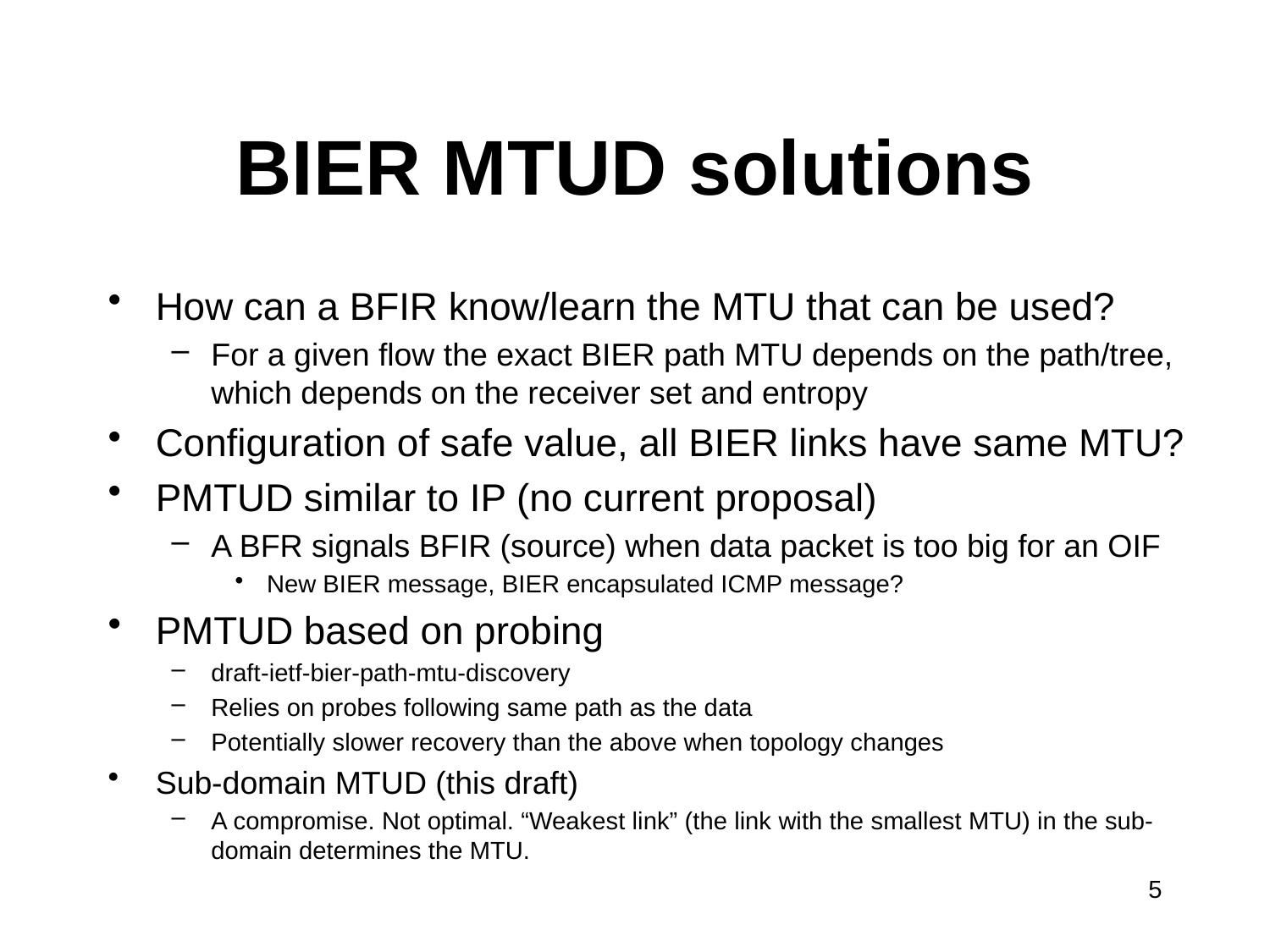

# BIER MTUD solutions
How can a BFIR know/learn the MTU that can be used?
For a given flow the exact BIER path MTU depends on the path/tree, which depends on the receiver set and entropy
Configuration of safe value, all BIER links have same MTU?
PMTUD similar to IP (no current proposal)
A BFR signals BFIR (source) when data packet is too big for an OIF
New BIER message, BIER encapsulated ICMP message?
PMTUD based on probing
draft-ietf-bier-path-mtu-discovery
Relies on probes following same path as the data
Potentially slower recovery than the above when topology changes
Sub-domain MTUD (this draft)
A compromise. Not optimal. “Weakest link” (the link with the smallest MTU) in the sub-domain determines the MTU.
5